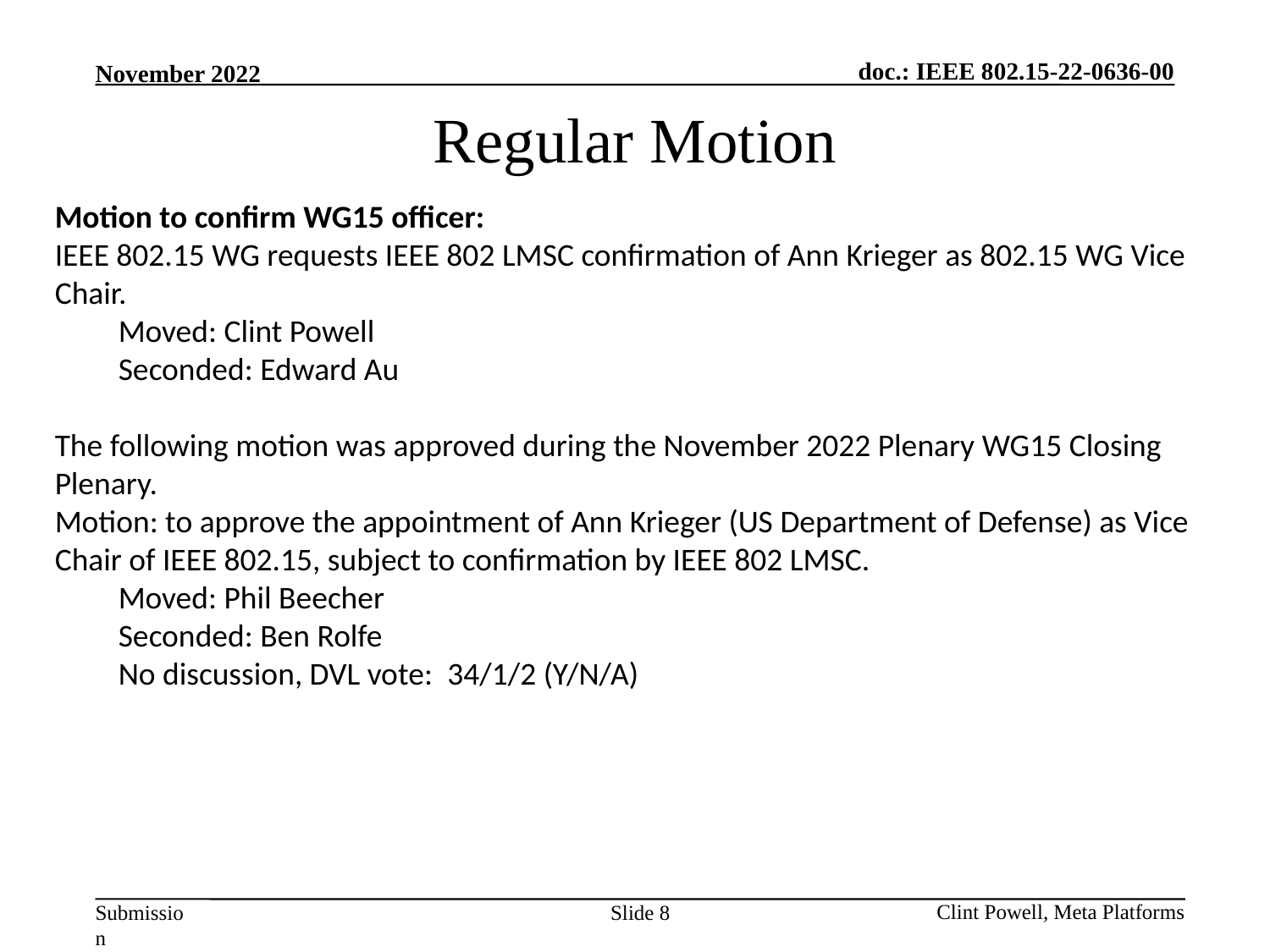

Regular Motion
Motion to confirm WG15 officer:
IEEE 802.15 WG requests IEEE 802 LMSC confirmation of Ann Krieger as 802.15 WG Vice Chair.
Moved: Clint Powell
Seconded: Edward Au

The following motion was approved during the November 2022 Plenary WG15 Closing Plenary.
Motion: to approve the appointment of Ann Krieger (US Department of Defense) as Vice Chair of IEEE 802.15, subject to confirmation by IEEE 802 LMSC.
Moved: Phil Beecher
Seconded: Ben Rolfe
No discussion, DVL vote:  34/1/2 (Y/N/A)

Slide 8